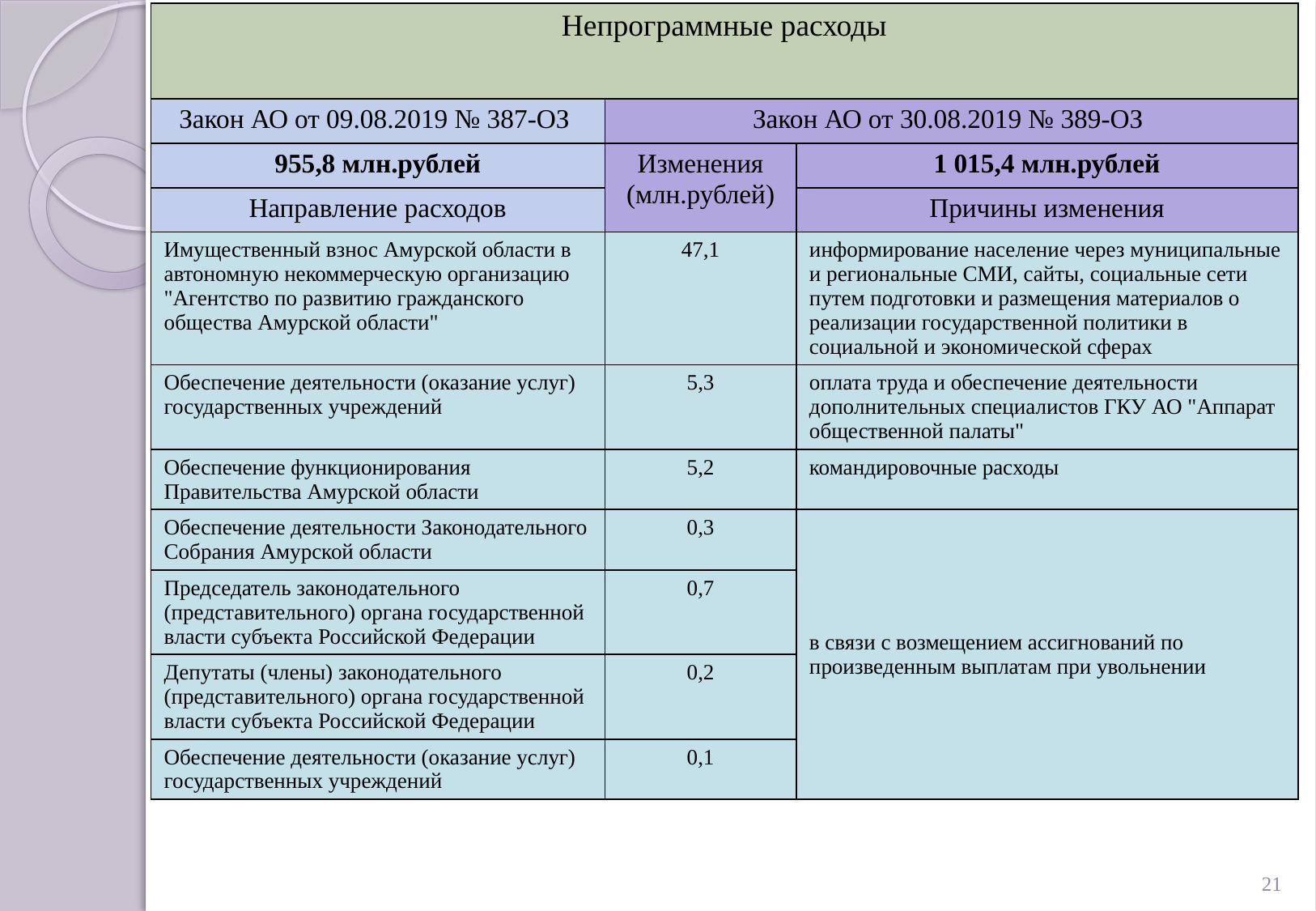

| Непрограммные расходы |  |  |
| --- | --- | --- |
| Закон АО от 09.08.2019 № 387-ОЗ | Закон АО от 30.08.2019 № 389-ОЗ |  |
| 955,8 млн.рублей | Изменения (млн.рублей) | 1 015,4 млн.рублей |
| Направление расходов |  | Причины изменения |
| Имущественный взнос Амурской области в автономную некоммерческую организацию "Агентство по развитию гражданского общества Амурской области" | 47,1 | информирование население через муниципальные и региональные СМИ, сайты, социальные сети путем подготовки и размещения материалов о реализации государственной политики в социальной и экономической сферах |
| Обеспечение деятельности (оказание услуг) государственных учреждений | 5,3 | оплата труда и обеспечение деятельности дополнительных специалистов ГКУ АО "Аппарат общественной палаты" |
| Обеспечение функционирования Правительства Амурской области | 5,2 | командировочные расходы |
| Обеспечение деятельности Законодательного Собрания Амурской области | 0,3 | в связи с возмещением ассигнований по произведенным выплатам при увольнении |
| Председатель законодательного (представительного) органа государственной власти субъекта Российской Федерации | 0,7 |  |
| Депутаты (члены) законодательного (представительного) органа государственной власти субъекта Российской Федерации | 0,2 |  |
| Обеспечение деятельности (оказание услуг) государственных учреждений | 0,1 |  |
21